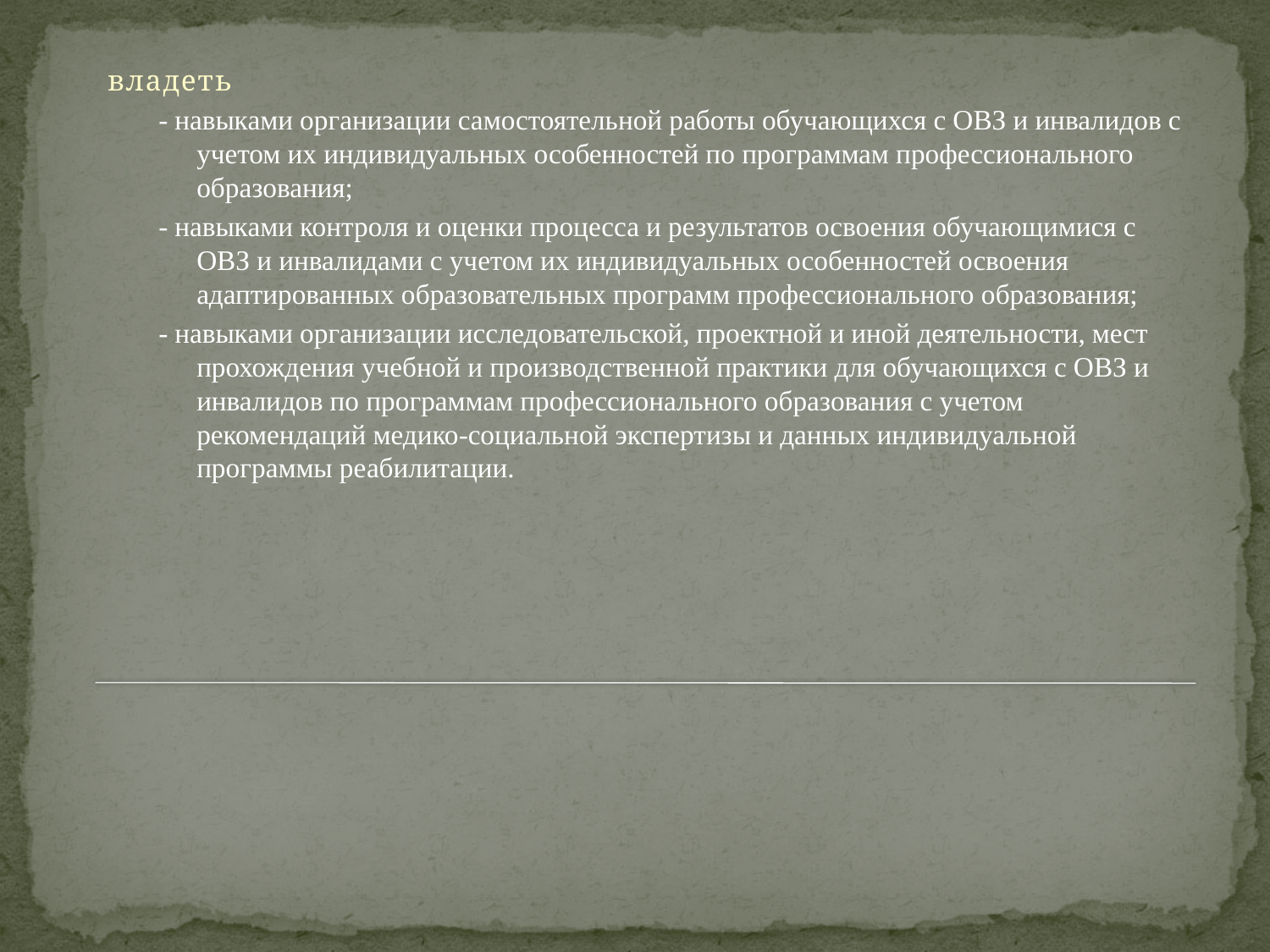

владеть
- навыками организации самостоятельной работы обучающихся с ОВЗ и инвалидов с учетом их индивидуальных особенностей по программам профессионального образования;
- навыками контроля и оценки процесса и результатов освоения обучающимися с ОВЗ и инвалидами с учетом их индивидуальных особенностей освоения адаптированных образовательных программ профессионального образования;
- навыками организации исследовательской, проектной и иной деятельности, мест прохождения учебной и производственной практики для обучающихся с ОВЗ и инвалидов по программам профессионального образования с учетом рекомендаций медико-социальной экспертизы и данных индивидуальной программы реабилитации.

#